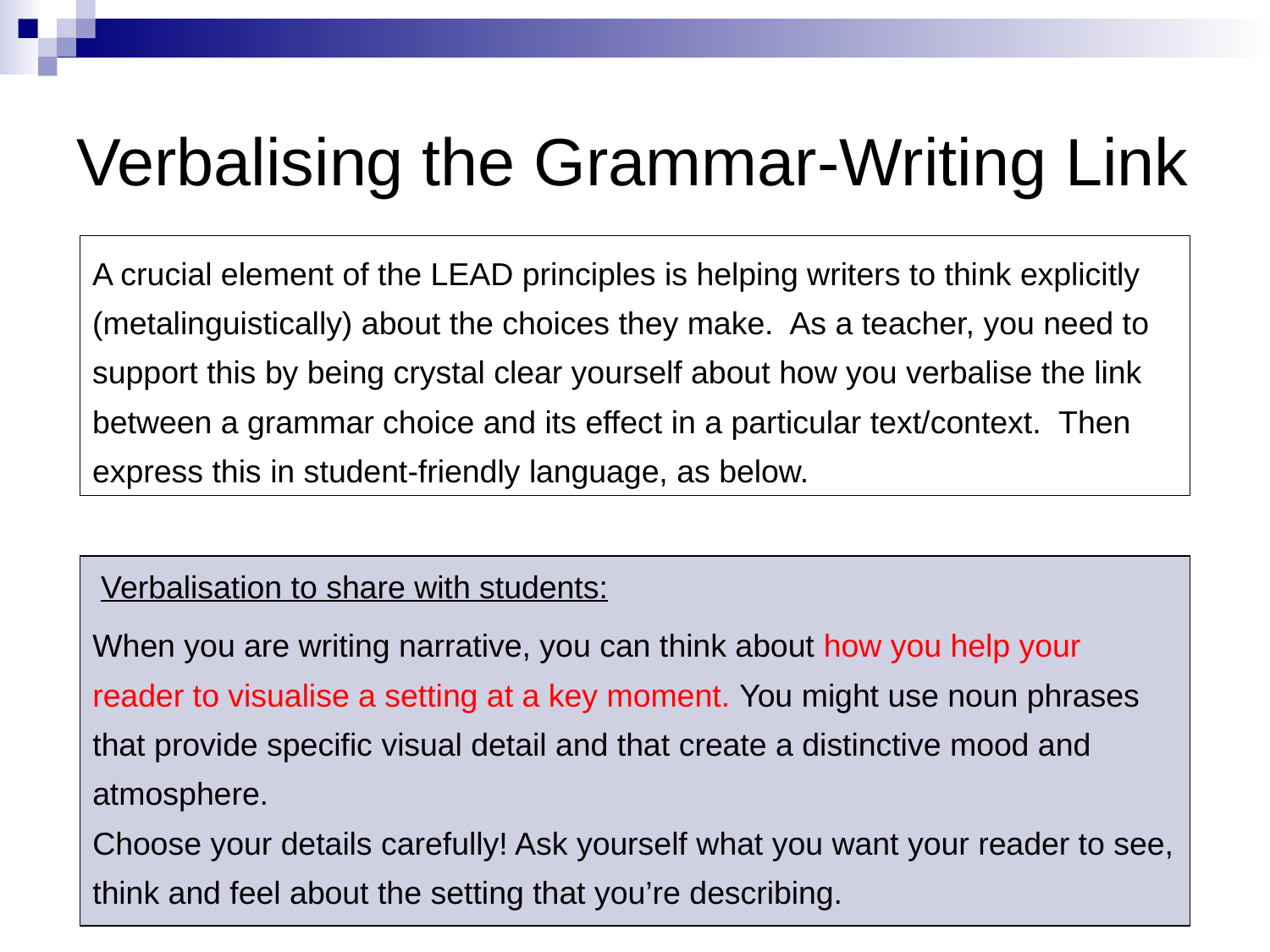

# Verbalising the Grammar-Writing Link
A crucial element of the LEAD principles is helping writers to think explicitly (metalinguistically) about the choices they make.  As a teacher, you need to support this by being crystal clear yourself about how you verbalise the link between a grammar choice and its effect in a particular text/context.  Then express this in student-friendly language, as below.
Verbalisation to share with students:
When you are writing narrative, you can think about how you help your reader to visualise a setting at a key moment. You might use noun phrases that provide specific visual detail and that create a distinctive mood and atmosphere.
Choose your details carefully! Ask yourself what you want your reader to see, think and feel about the setting that you’re describing.